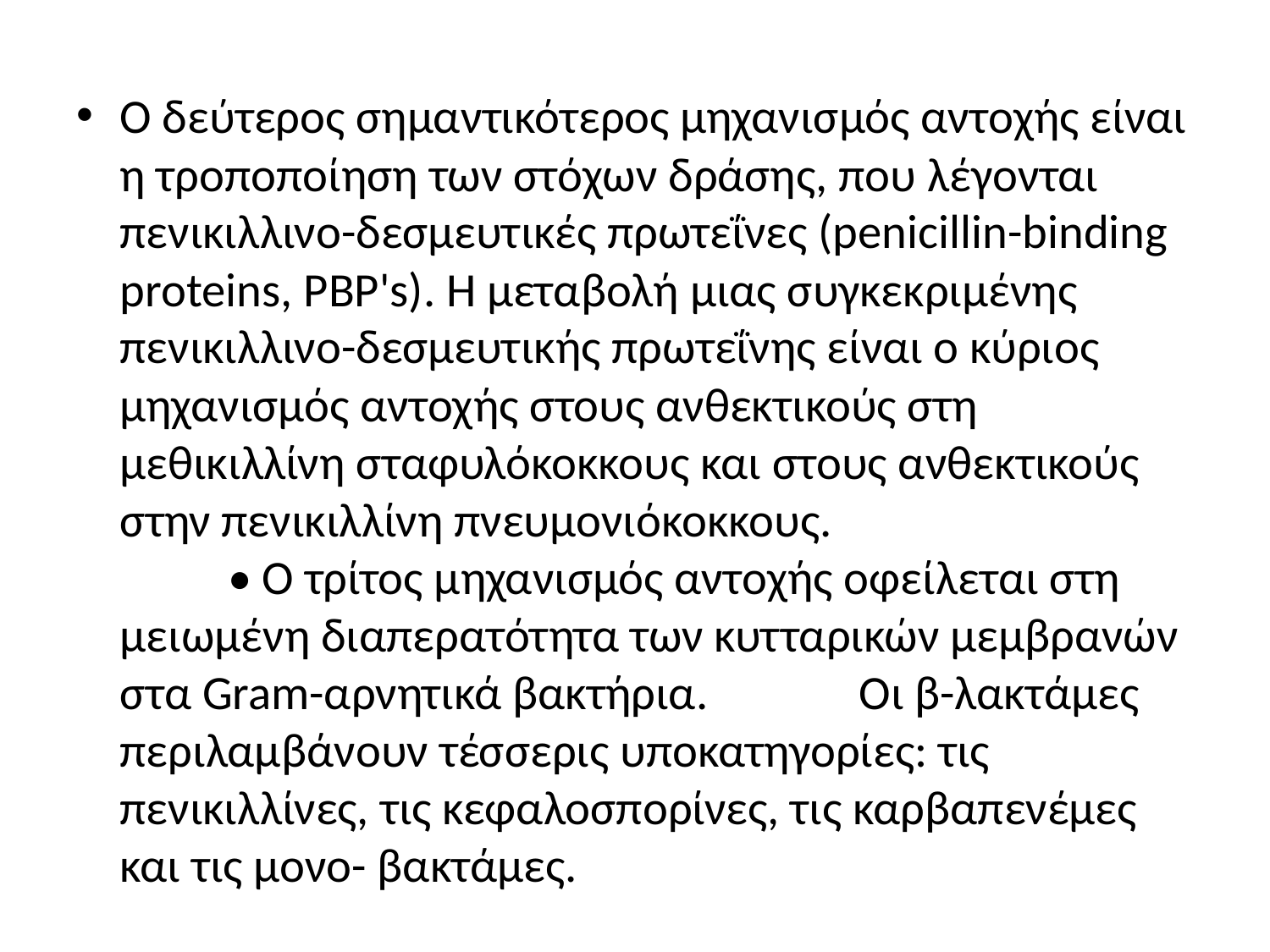

Ο δεύτερος σημαντικότερος μηχανισμός αντοχής είναι η τροποποίηση των στόχων δράσης, που λέγονται πενικιλλινο-δεσμευτικές πρωτεΐνες (penicillin-binding proteins, PBP's). Η μεταβολή μιας συγκεκριμένης πενικιλλινο-δεσμευτικής πρωτεΐνης είναι ο κύριος μηχανισμός αντοχής στους ανθεκτικούς στη μεθικιλλίνη σταφυλόκοκκους και στους ανθεκτικούς στην πενικιλλίνη πνευμονιόκοκκους.                                            • Ο τρίτος μηχανισμός αντοχής οφείλεται στη μειωμένη διαπερατότητα των κυτταρικών μεμβρανών στα Gram-αρνητικά βακτήρια.              Οι β-λακτάμες περιλαμβάνουν τέσσερις υποκατηγορίες: τις πενικιλλίνες, τις κεφαλοσπορίνες, τις καρβαπενέμες και τις μονο- βακτάμες.